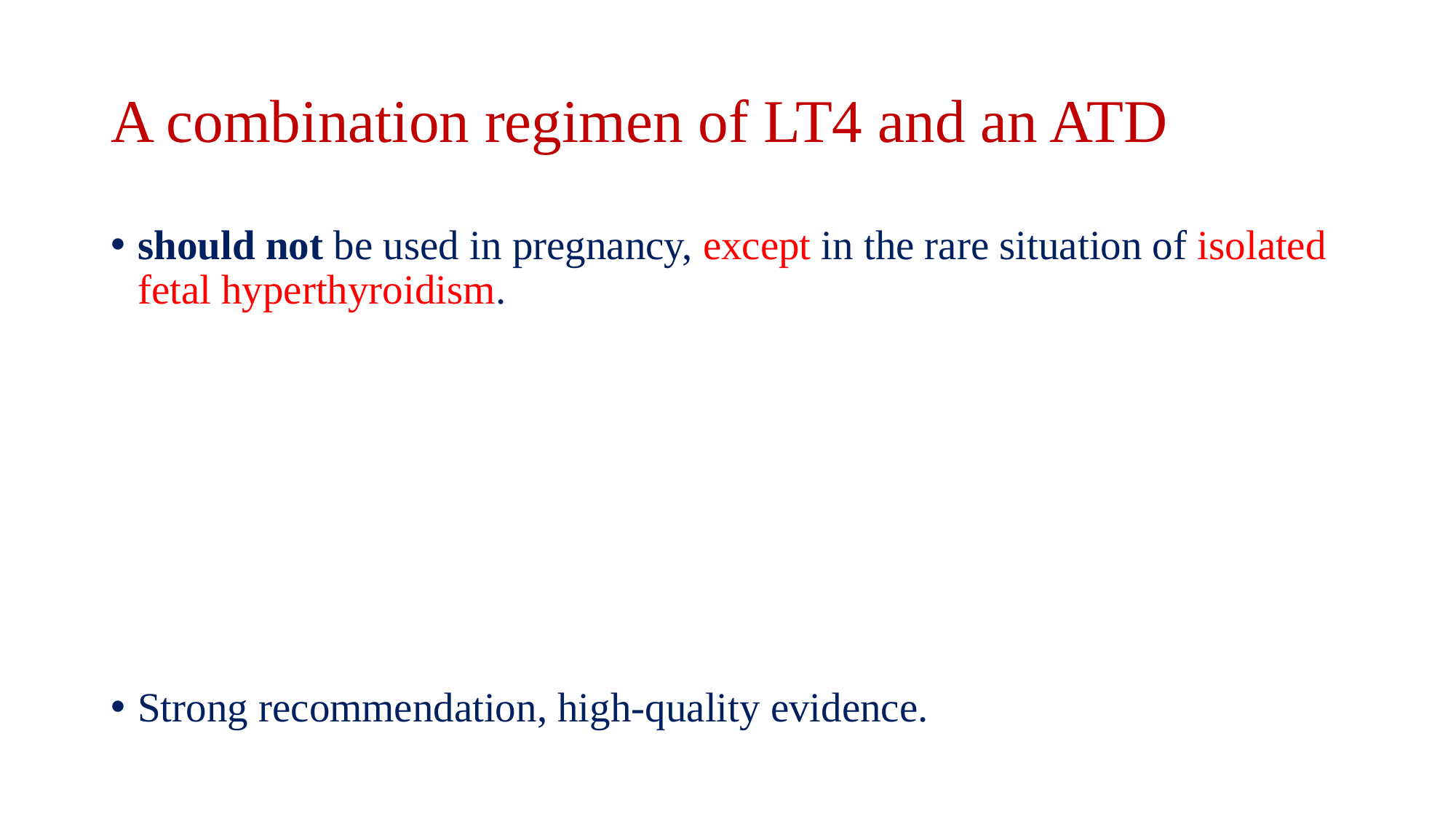

# A combination regimen of LT4 and an ATD
should not be used in pregnancy, except in the rare situation of isolated fetal hyperthyroidism.

Strong recommendation, high-quality evidence.